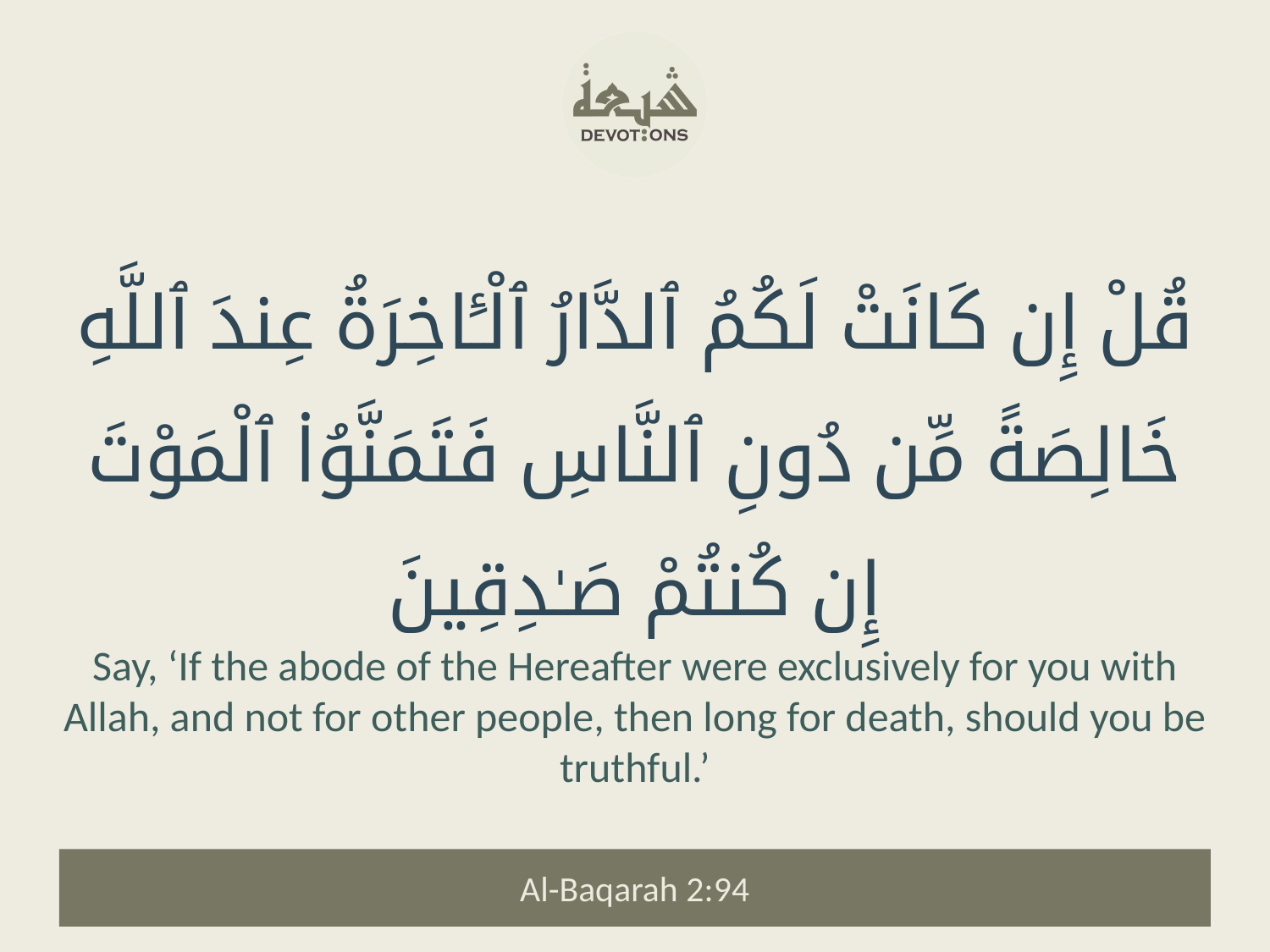

قُلْ إِن كَانَتْ لَكُمُ ٱلدَّارُ ٱلْـَٔاخِرَةُ عِندَ ٱللَّهِ خَالِصَةً مِّن دُونِ ٱلنَّاسِ فَتَمَنَّوُا۟ ٱلْمَوْتَ إِن كُنتُمْ صَـٰدِقِينَ
Say, ‘If the abode of the Hereafter were exclusively for you with Allah, and not for other people, then long for death, should you be truthful.’
Al-Baqarah 2:94